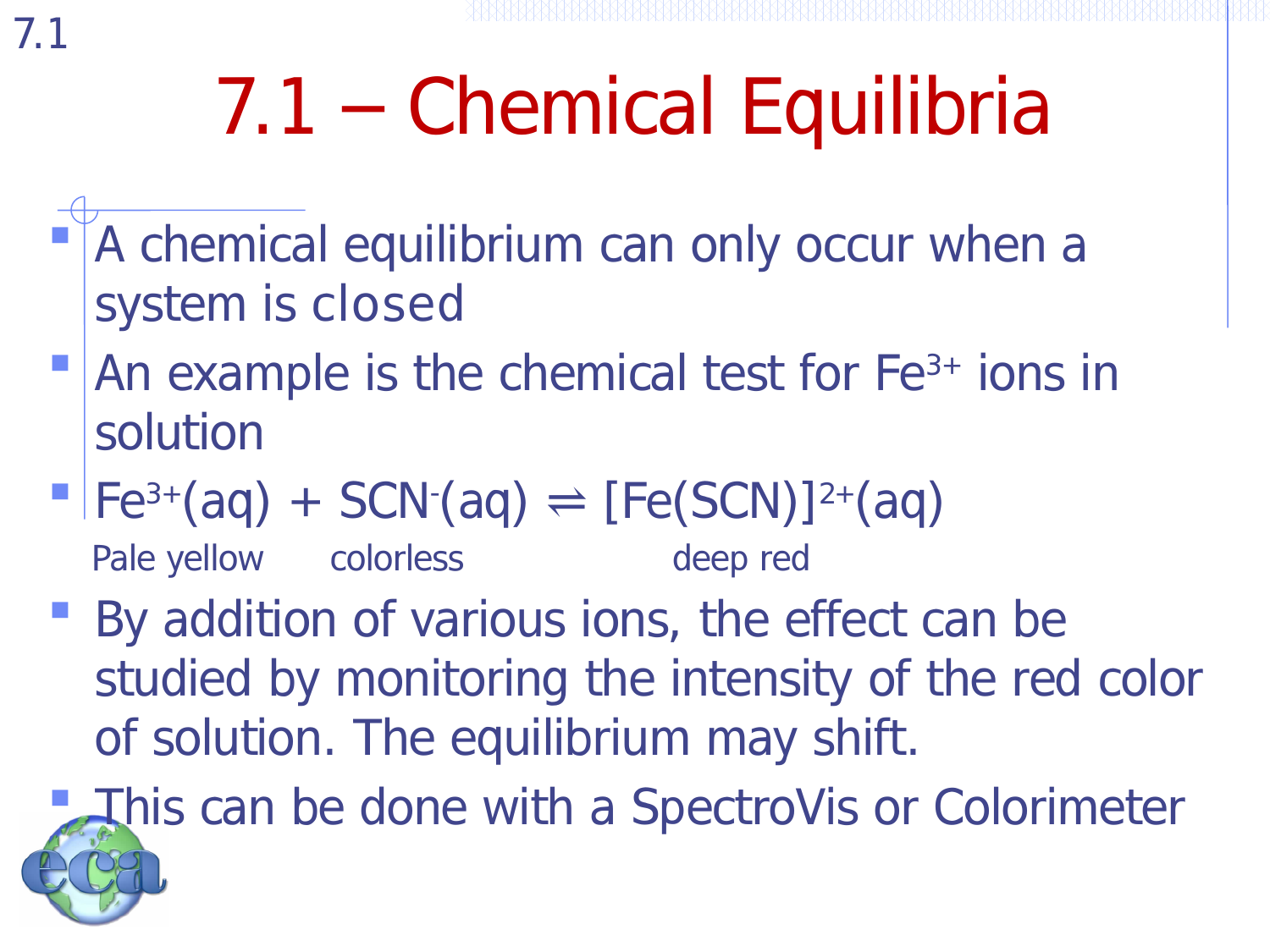

# 7.1 – Chemical Equilibria
A chemical equilibrium can only occur when a system is closed
An example is the chemical test for Fe3+ ions in solution
Fe3+(aq) + SCN-(aq) ⇌ [Fe(SCN)]2+(aq)
    Pale yellow      colorless                   deep red
By addition of various ions, the effect can be studied by monitoring the intensity of the red color of solution. The equilibrium may shift.
This can be done with a SpectroVis or Colorimeter